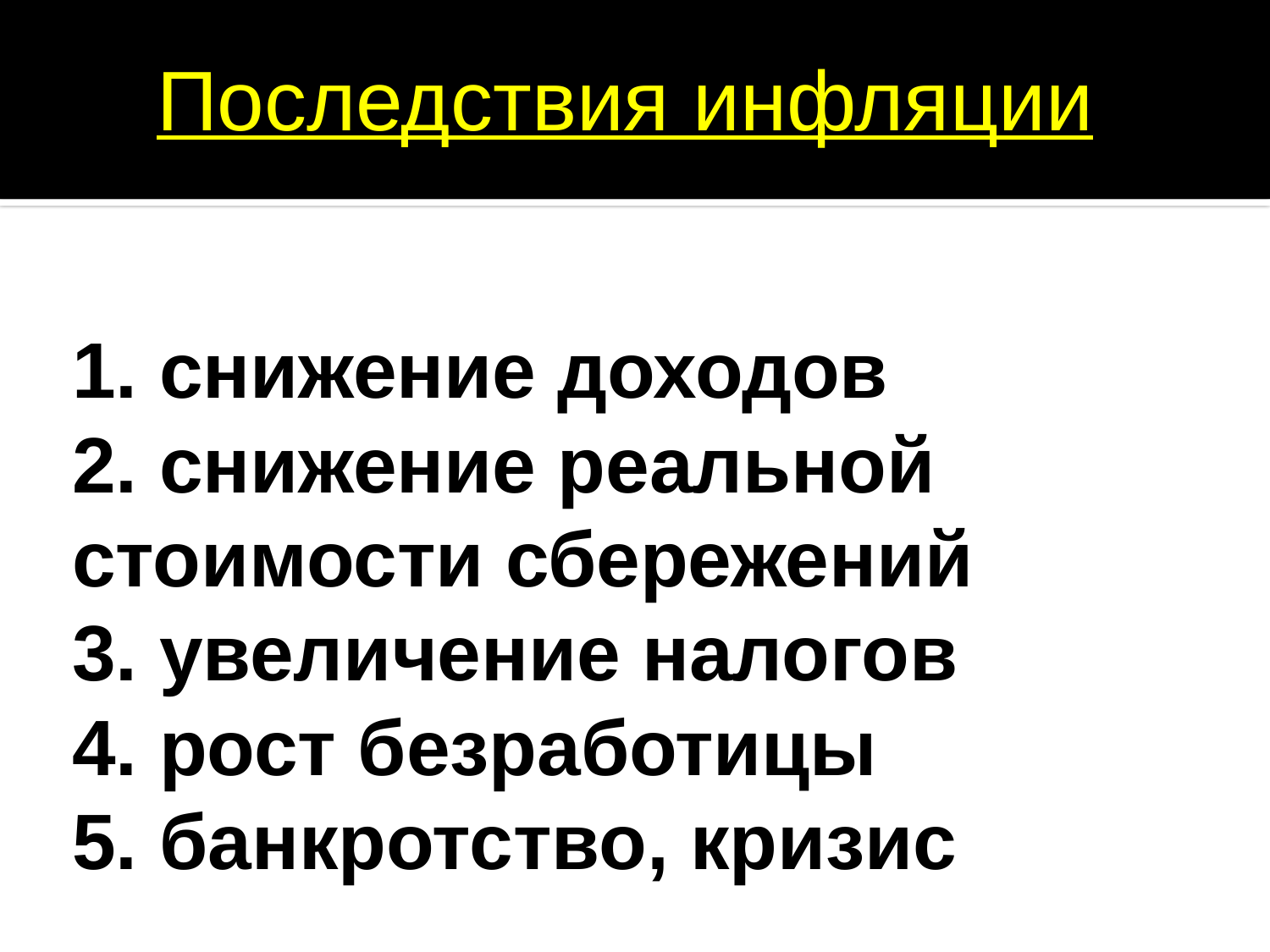

Последствия инфляции
# 1. снижение доходов 2. снижение реальной стоимости сбережений 3. увеличение налогов 4. рост безработицы 5. банкротство, кризис